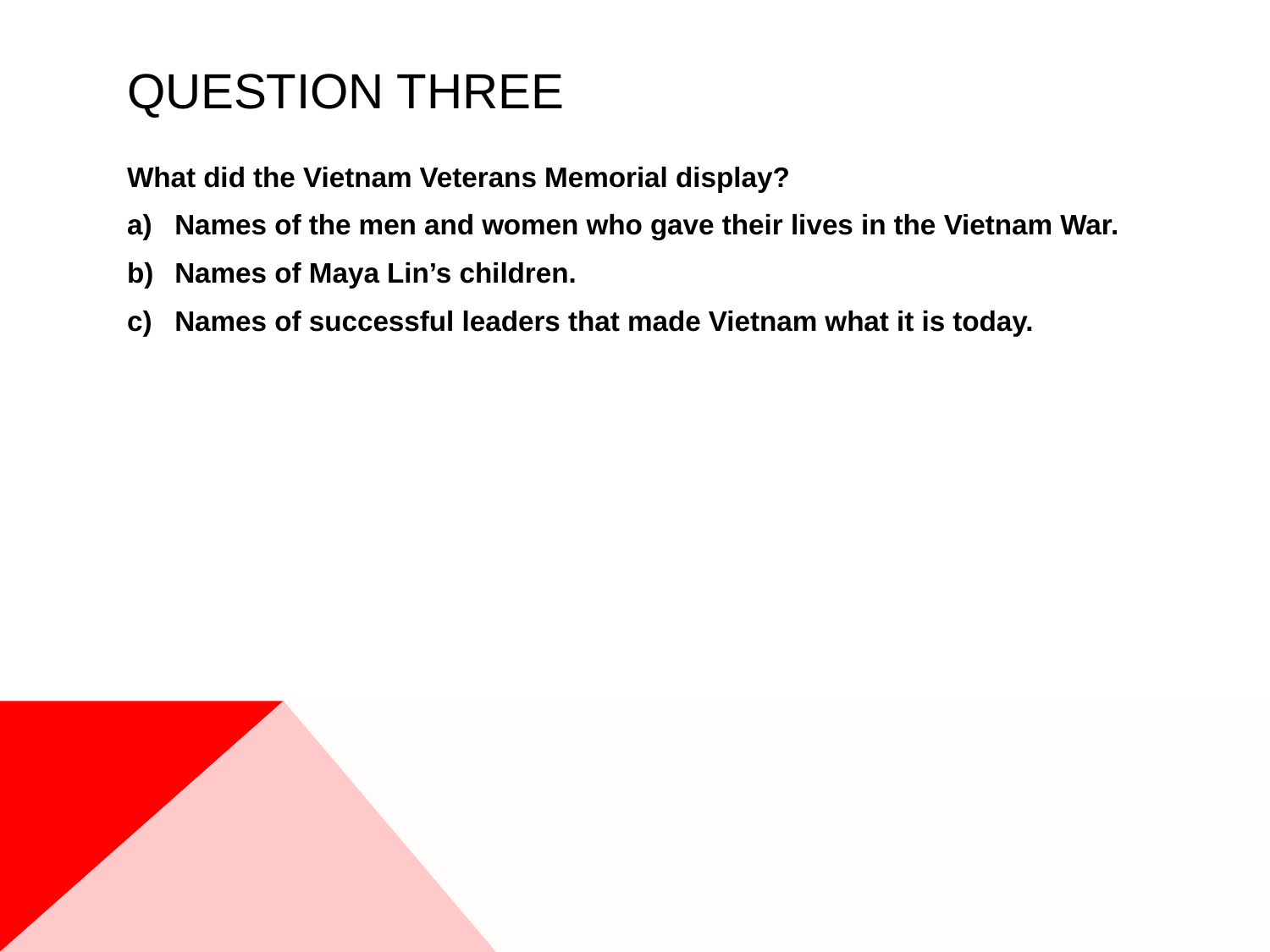

# Question three
What did the Vietnam Veterans Memorial display?
Names of the men and women who gave their lives in the Vietnam War.
Names of Maya Lin’s children.
Names of successful leaders that made Vietnam what it is today.